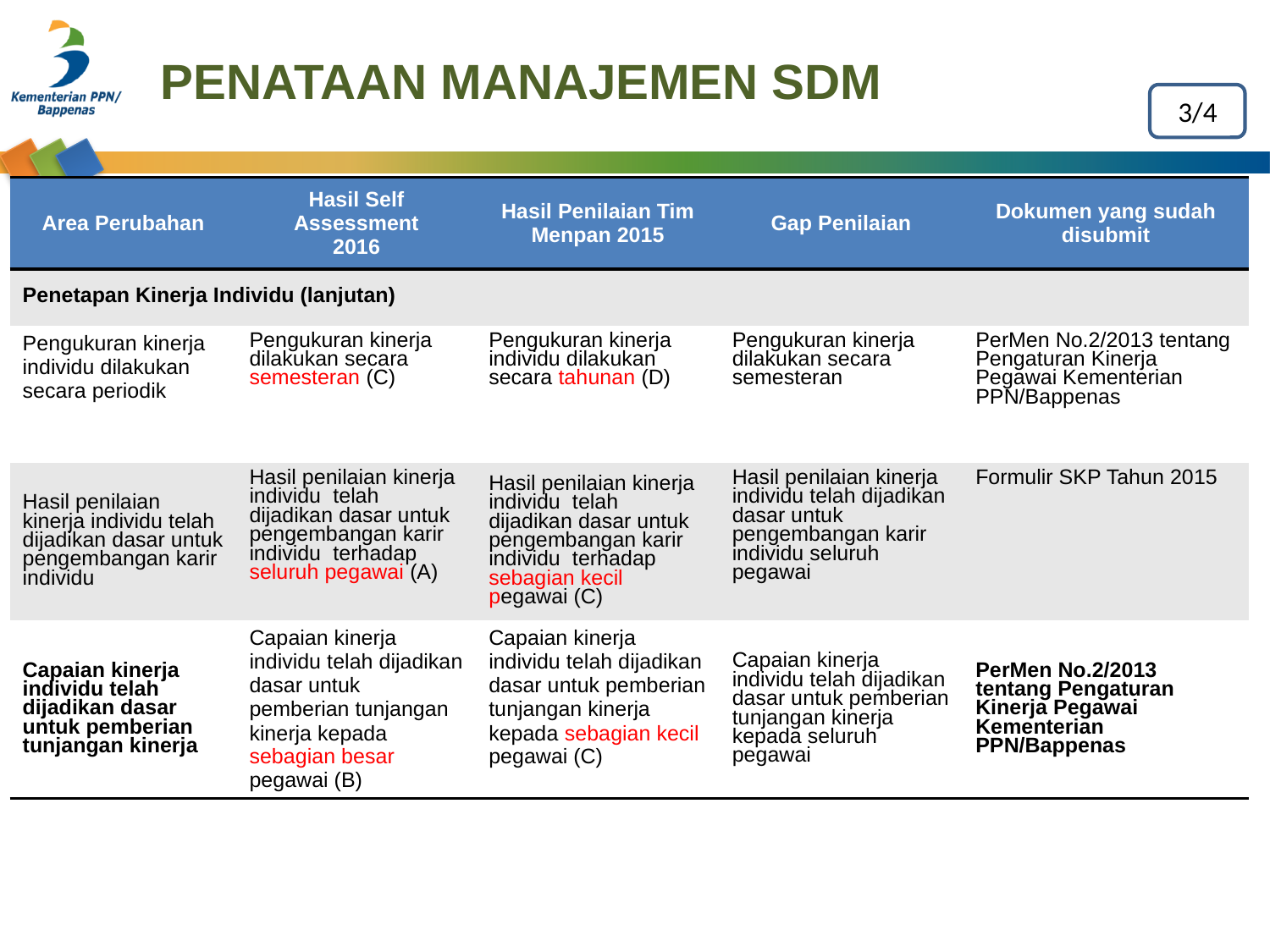

# PENATAAN MANAJEMEN SDM
3/4
| Area Perubahan | Hasil Self Assessment 2016 | Hasil Penilaian Tim Menpan 2015 | Gap Penilaian | Dokumen yang sudah disubmit |
| --- | --- | --- | --- | --- |
| Penetapan Kinerja Individu (lanjutan) |  |  |  |  |
| Pengukuran kinerja individu dilakukan secara periodik | Pengukuran kinerja dilakukan secara semesteran (C) | Pengukuran kinerja individu dilakukan secara tahunan (D) | Pengukuran kinerja dilakukan secara semesteran | PerMen No.2/2013 tentang Pengaturan Kinerja Pegawai Kementerian PPN/Bappenas |
| Hasil penilaian kinerja individu telah dijadikan dasar untuk pengembangan karir individu | Hasil penilaian kinerja individu telah dijadikan dasar untuk pengembangan karir individu terhadap seluruh pegawai (A) | Hasil penilaian kinerja individu telah dijadikan dasar untuk pengembangan karir individu terhadap sebagian kecil pegawai (C) | Hasil penilaian kinerja individu telah dijadikan dasar untuk pengembangan karir individu seluruh pegawai | Formulir SKP Tahun 2015 |
| Capaian kinerja individu telah dijadikan dasar untuk pemberian tunjangan kinerja | Capaian kinerja individu telah dijadikan dasar untuk pemberian tunjangan kinerja kepada sebagian besar pegawai (B) | Capaian kinerja individu telah dijadikan dasar untuk pemberian tunjangan kinerja kepada sebagian kecil pegawai (C) | Capaian kinerja individu telah dijadikan dasar untuk pemberian tunjangan kinerja kepada seluruh pegawai | PerMen No.2/2013 tentang Pengaturan Kinerja Pegawai Kementerian PPN/Bappenas |